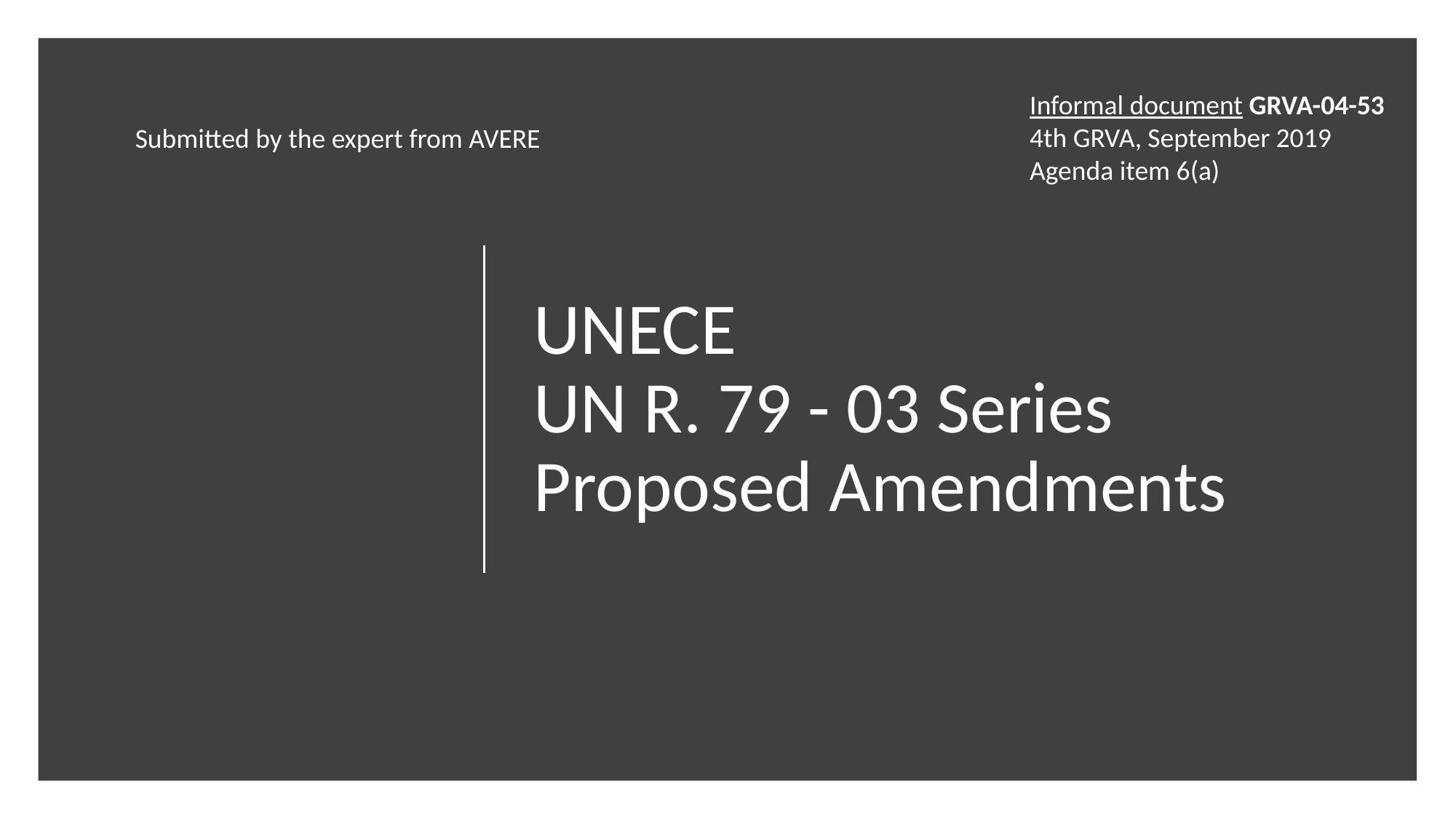

Informal document GRVA-04-53
4th GRVA, September 2019
Agenda item 6(a)
Submitted by the expert from AVERE
# UNECE UN R. 79 - 03 Series Proposed Amendments